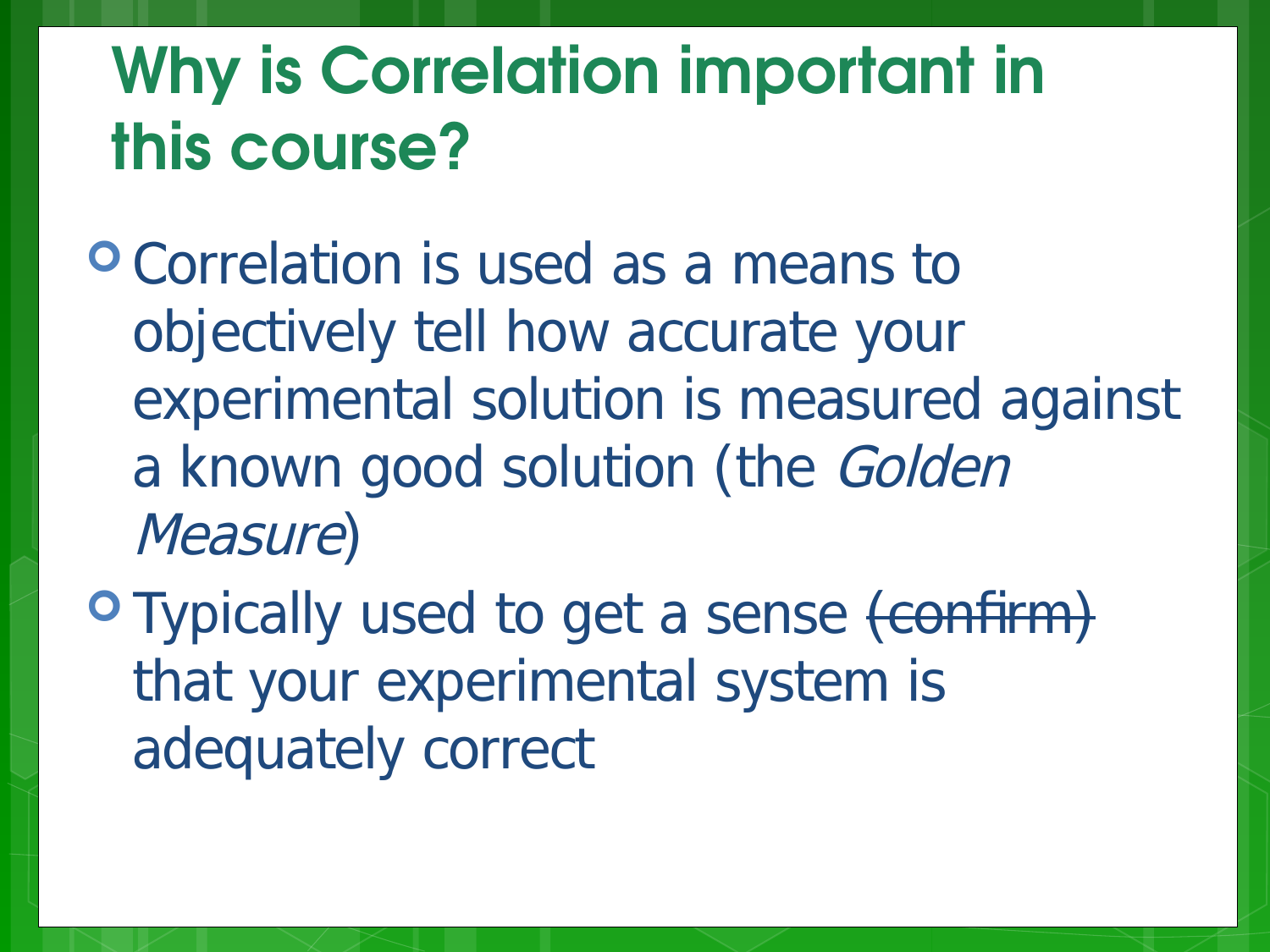

# Why is Correlation important in this course?
Correlation is used as a means to objectively tell how accurate your experimental solution is measured against a known good solution (the Golden Measure)
Typically used to get a sense (confirm) that your experimental system is adequately correct